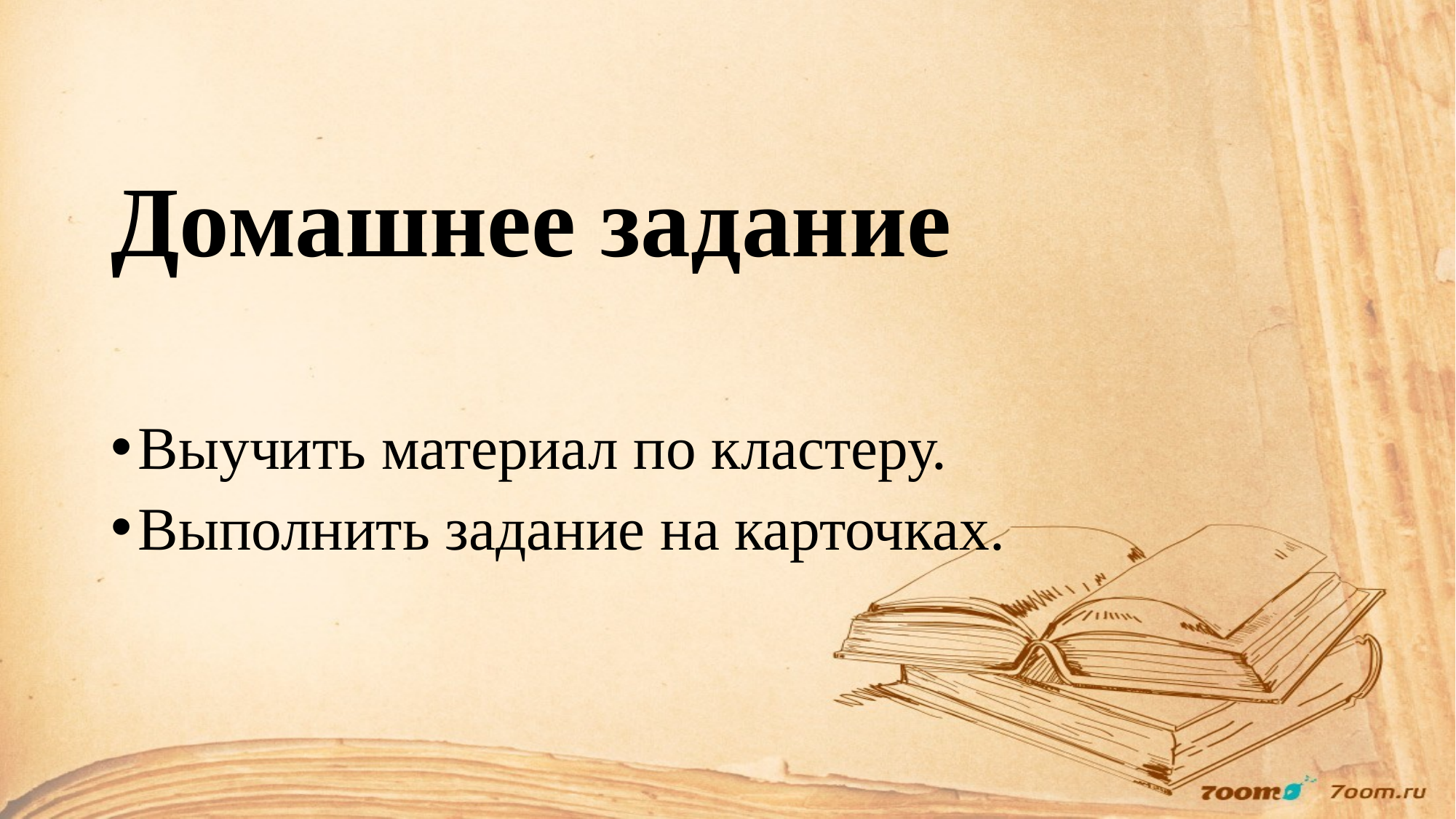

#
Домашнее задание

Выучить материал по кластеру.
Выполнить задание на карточках.